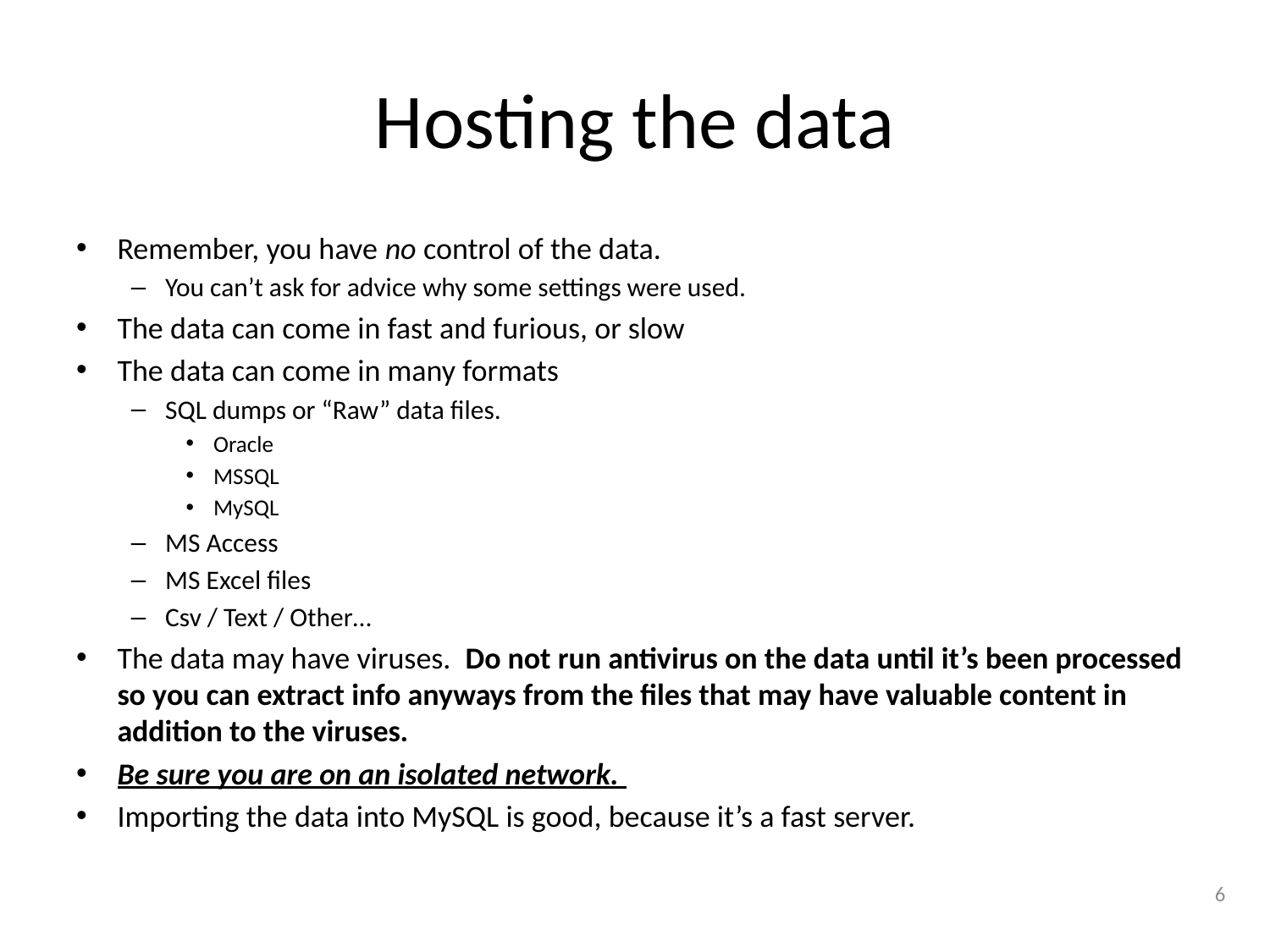

# Hosting the data
Remember, you have no control of the data.
You can’t ask for advice why some settings were used.
The data can come in fast and furious, or slow
The data can come in many formats
SQL dumps or “Raw” data files.
Oracle
MSSQL
MySQL
MS Access
MS Excel files
Csv / Text / Other…
The data may have viruses.  Do not run antivirus on the data until it’s been processed so you can extract info anyways from the files that may have valuable content in addition to the viruses.
Be sure you are on an isolated network.
Importing the data into MySQL is good, because it’s a fast server.
6